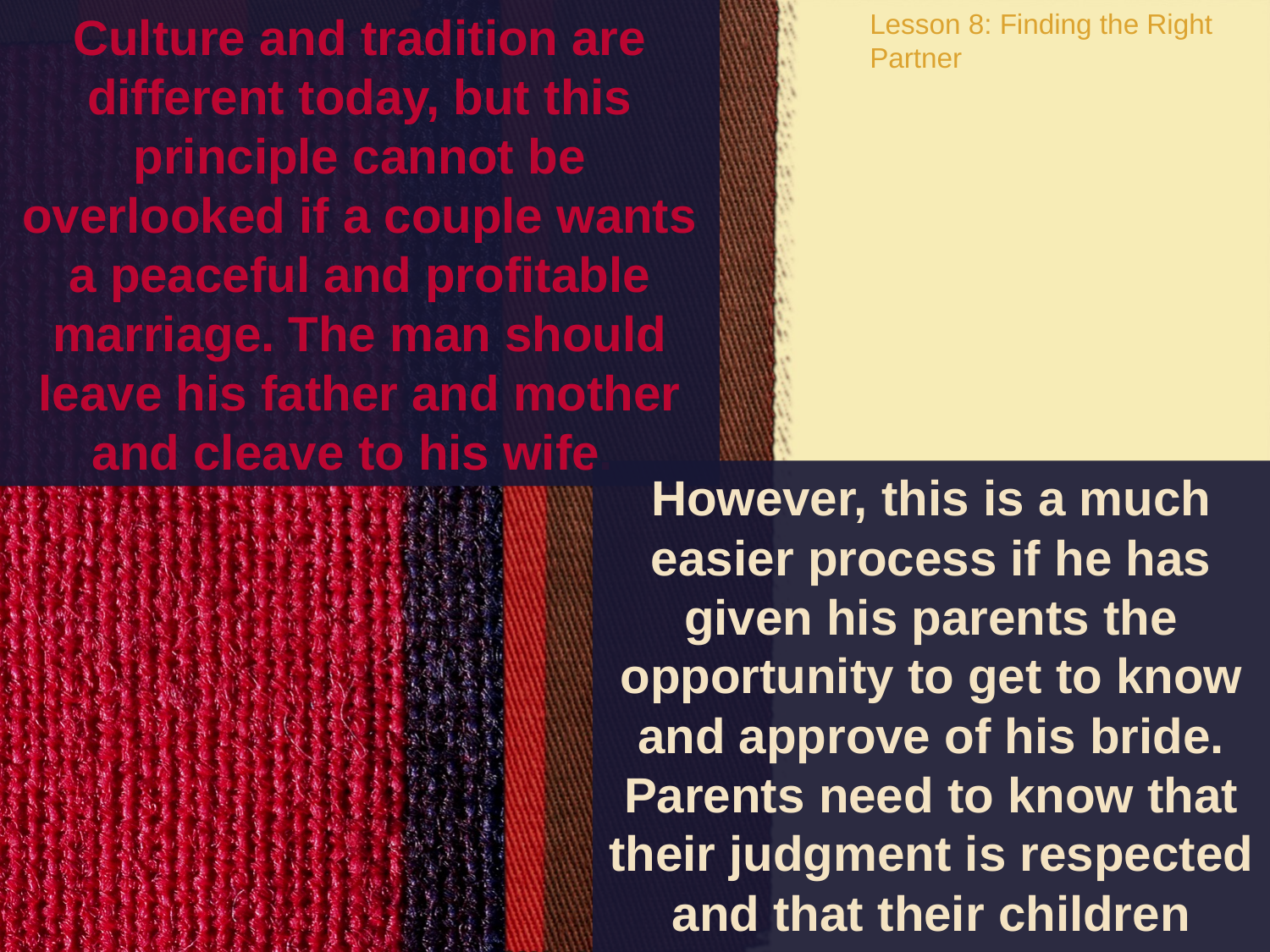

Culture and tradition are different today, but this principle cannot be overlooked if a couple wants a peaceful and profitable marriage. The man should leave his father and mother and cleave to his wife.
Lesson 8: Finding the Right Partner
However, this is a much easier process if he has given his parents the opportunity to get to know and approve of his bride. Parents need to know that their judgment is respected and that their children desire their blessing.